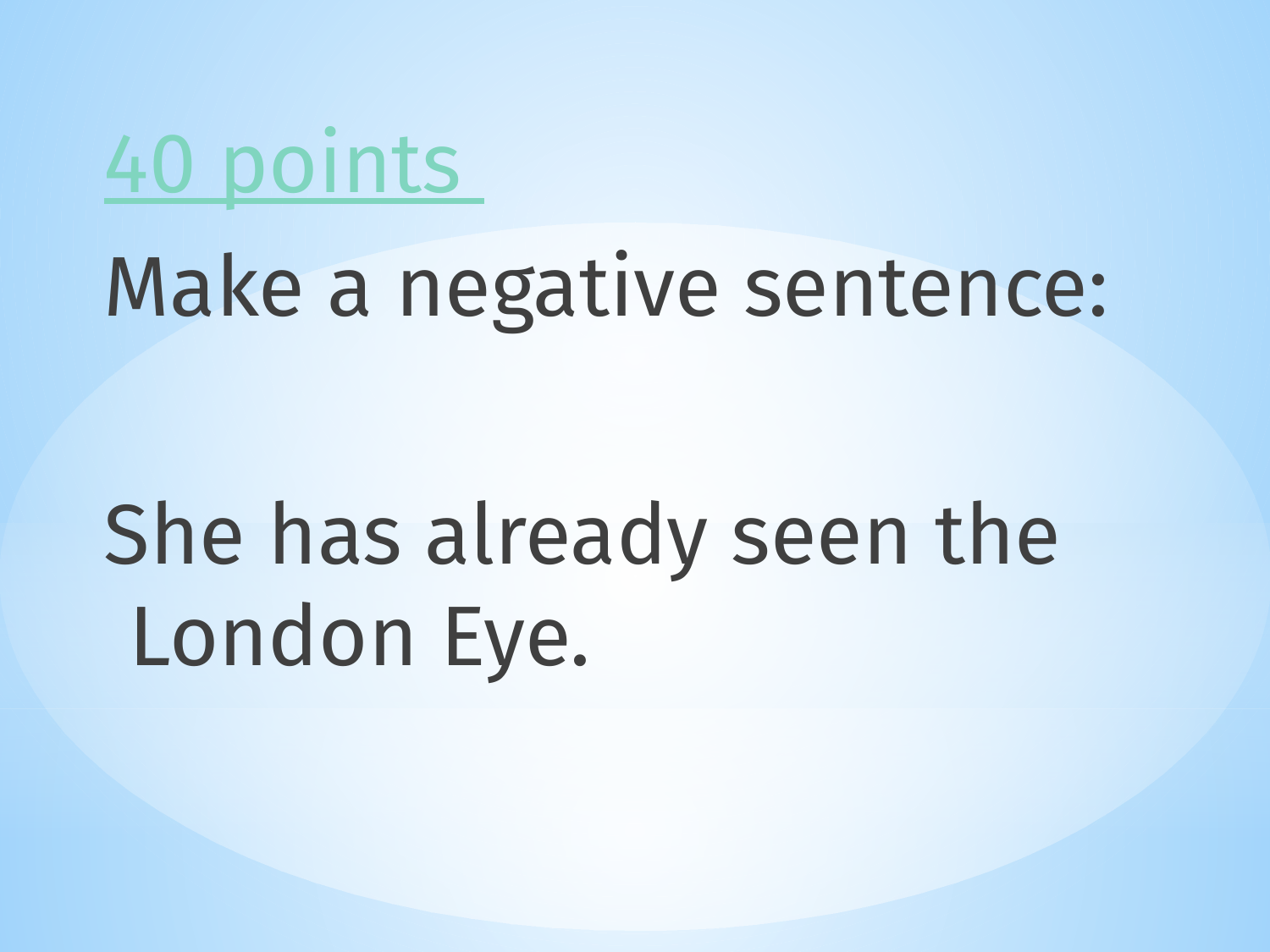

40 points
Make a negative sentence:

She has already seen the London Eye.